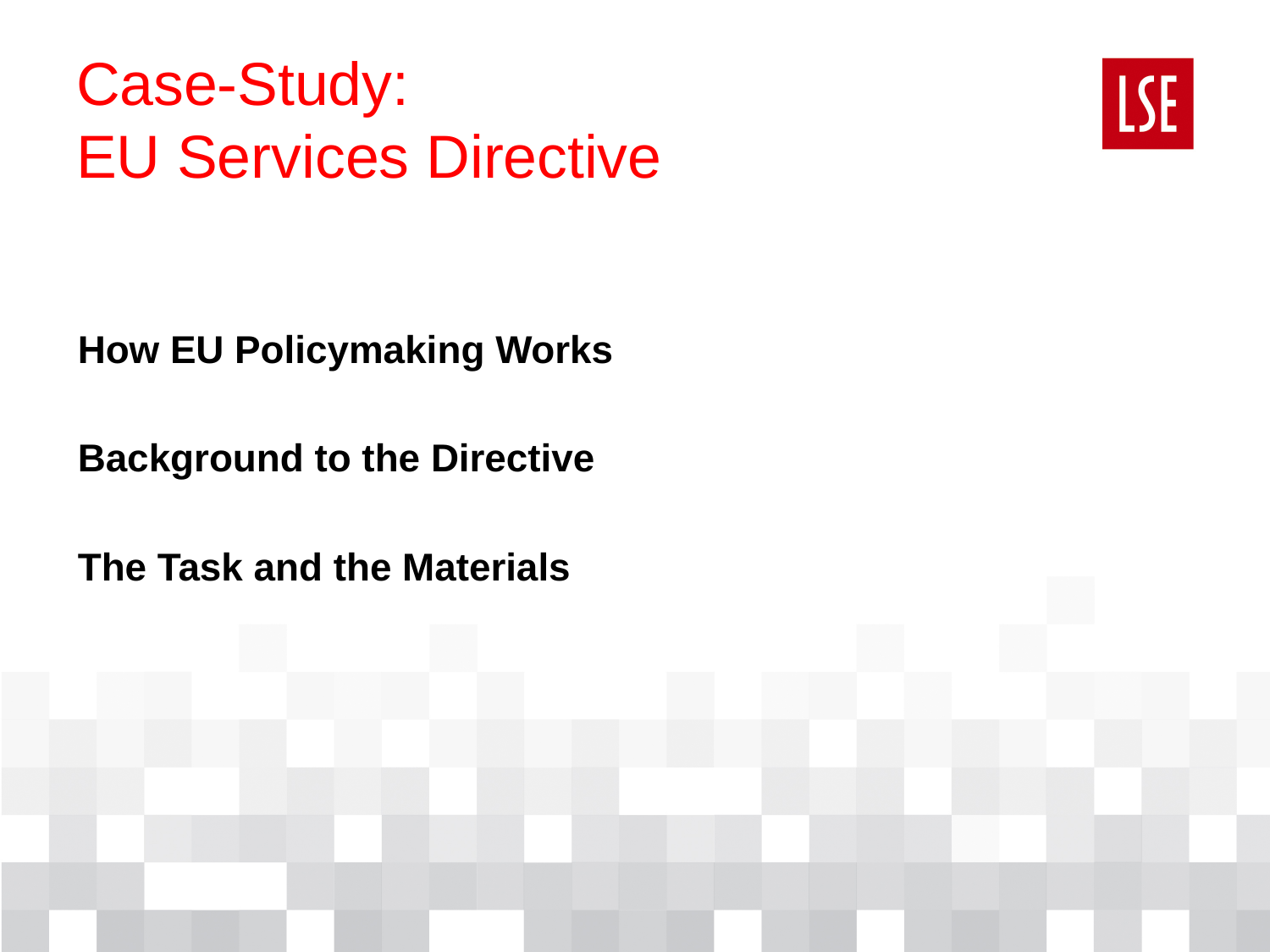

# Case-Study: EU Services Directive
How EU Policymaking Works

Background to the Directive

The Task and the Materials